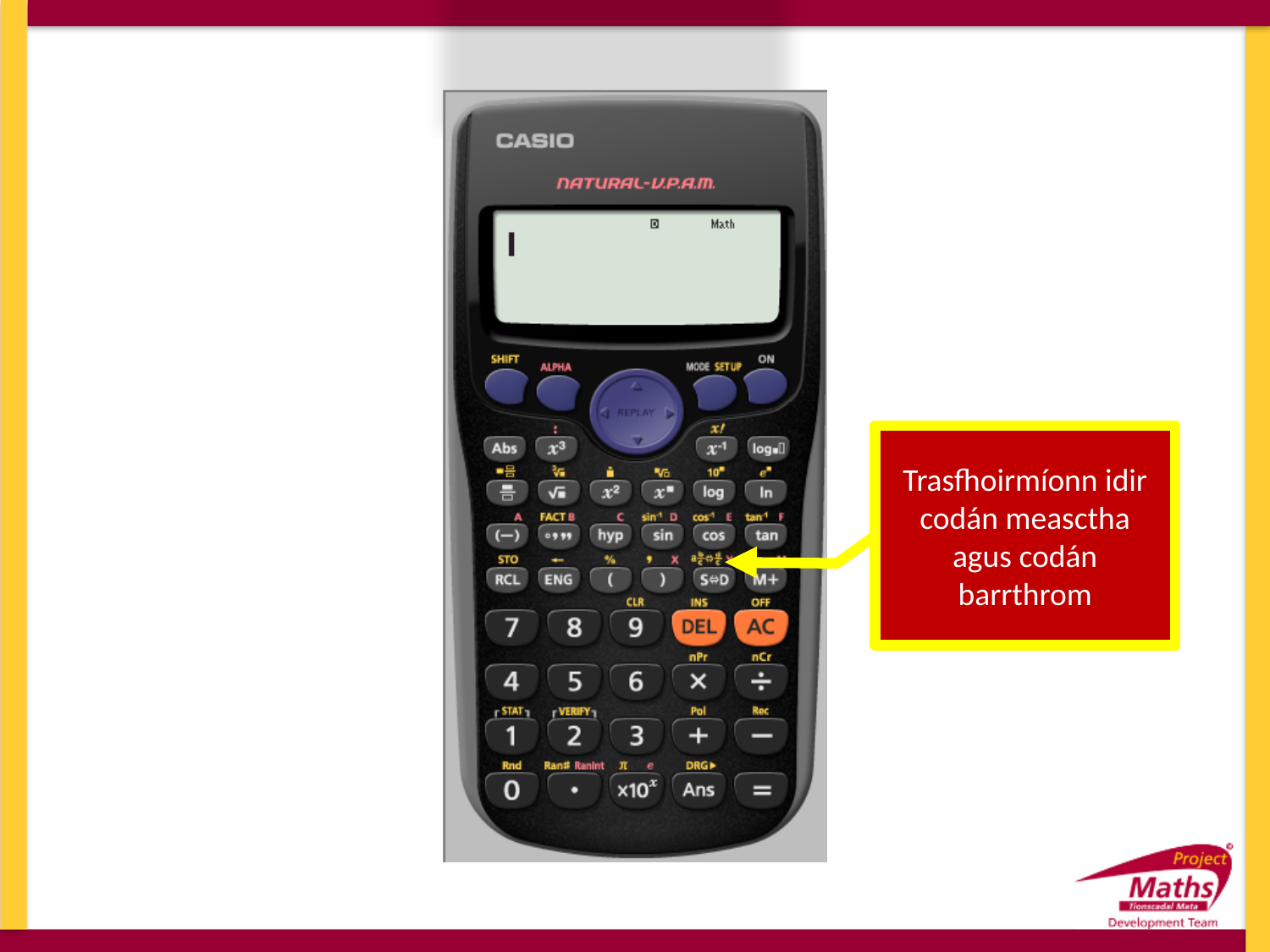

Trasfhoirmíonn idir codán measctha agus codán barrthrom